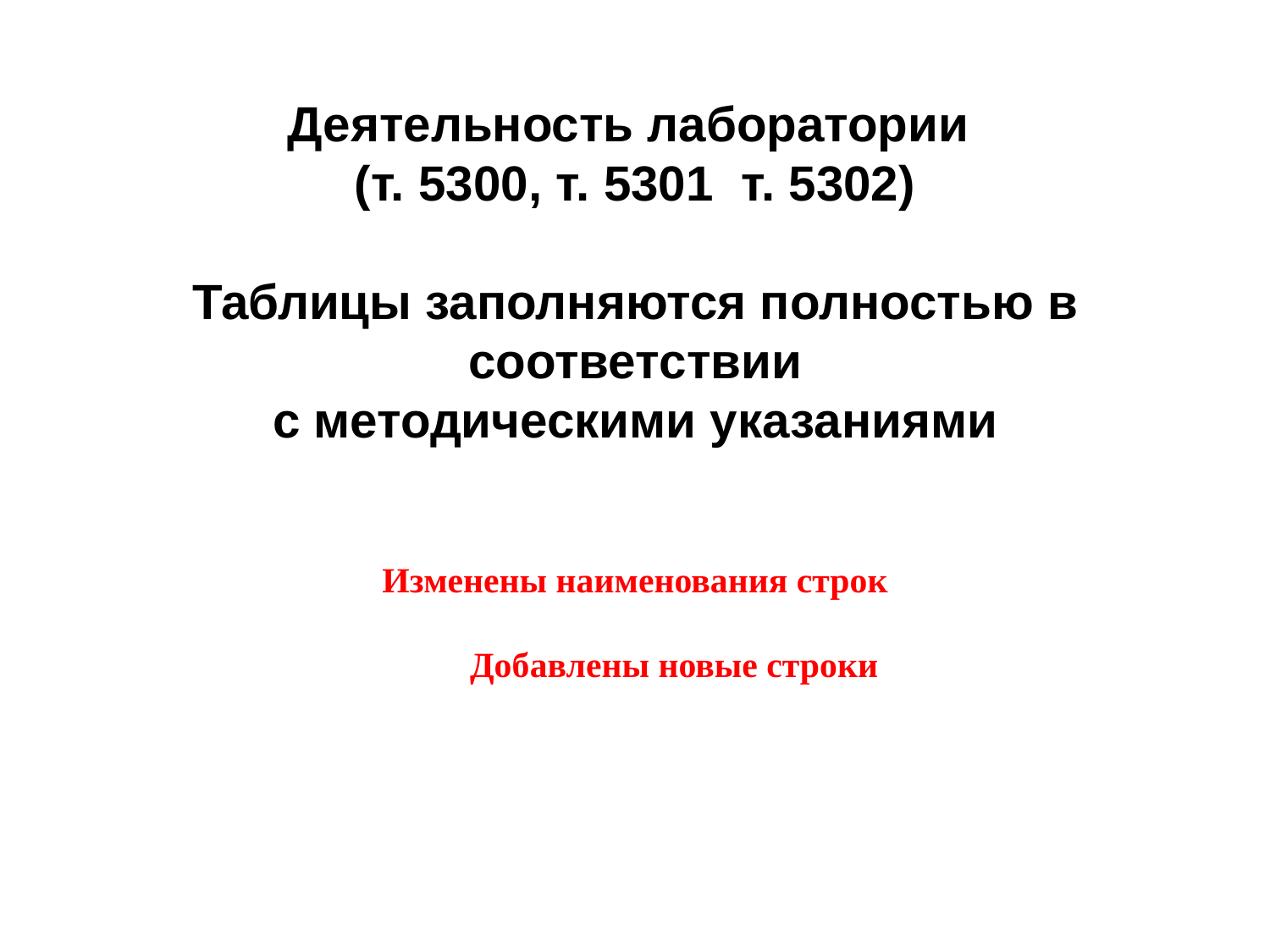

Деятельность лаборатории
(т. 5300, т. 5301  т. 5302)

Таблицы заполняются полностью в соответствии
с методическими указаниями

Изменены наименования строк

Добавлены новые строки